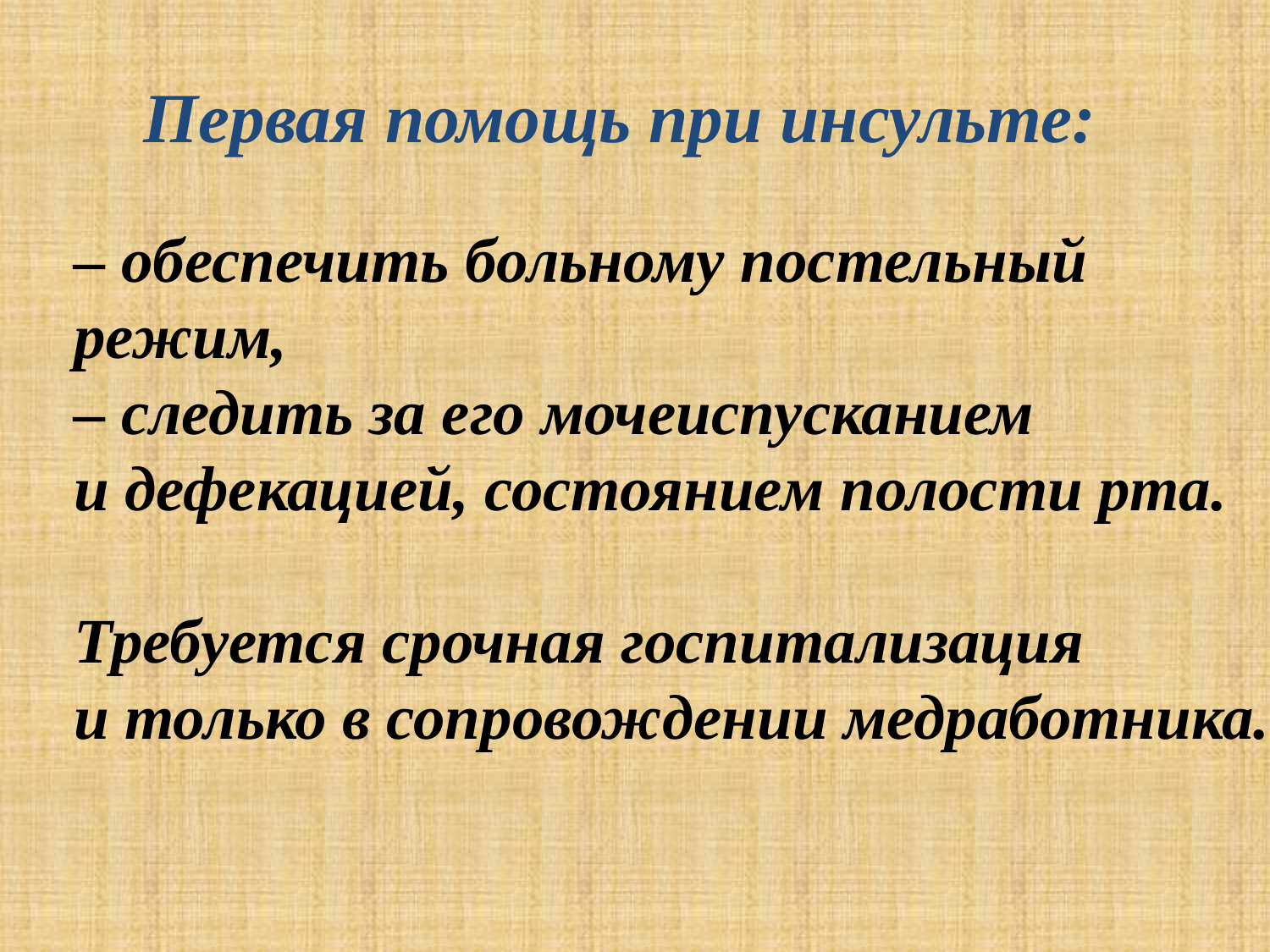

Первая помощь при инсульте:
– обеспечить больному постельный
режим,
– следить за его мочеиспусканием
и дефекацией, состоянием полости рта.

Требуется срочная госпитализация
и только в сопровождении медработника.